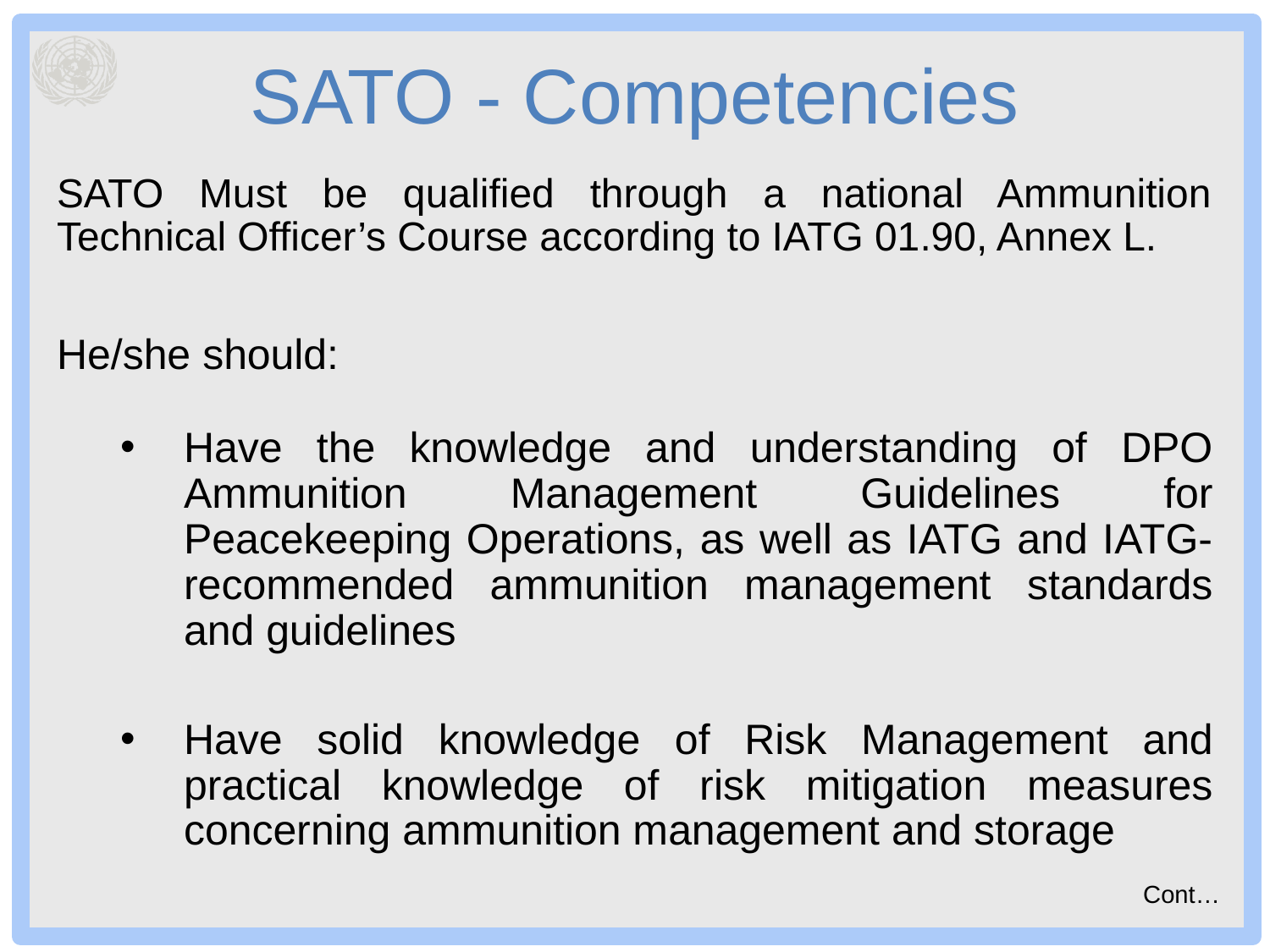

# SATO - Competencies
SATO Must be qualified through a national Ammunition Technical Officer’s Course according to IATG 01.90, Annex L.
He/she should:

Have the knowledge and understanding of DPO Ammunition Management Guidelines for Peacekeeping Operations, as well as IATG and IATG-recommended ammunition management standards and guidelines

Have solid knowledge of Risk Management and practical knowledge of risk mitigation measures concerning ammunition management and storage
Cont…